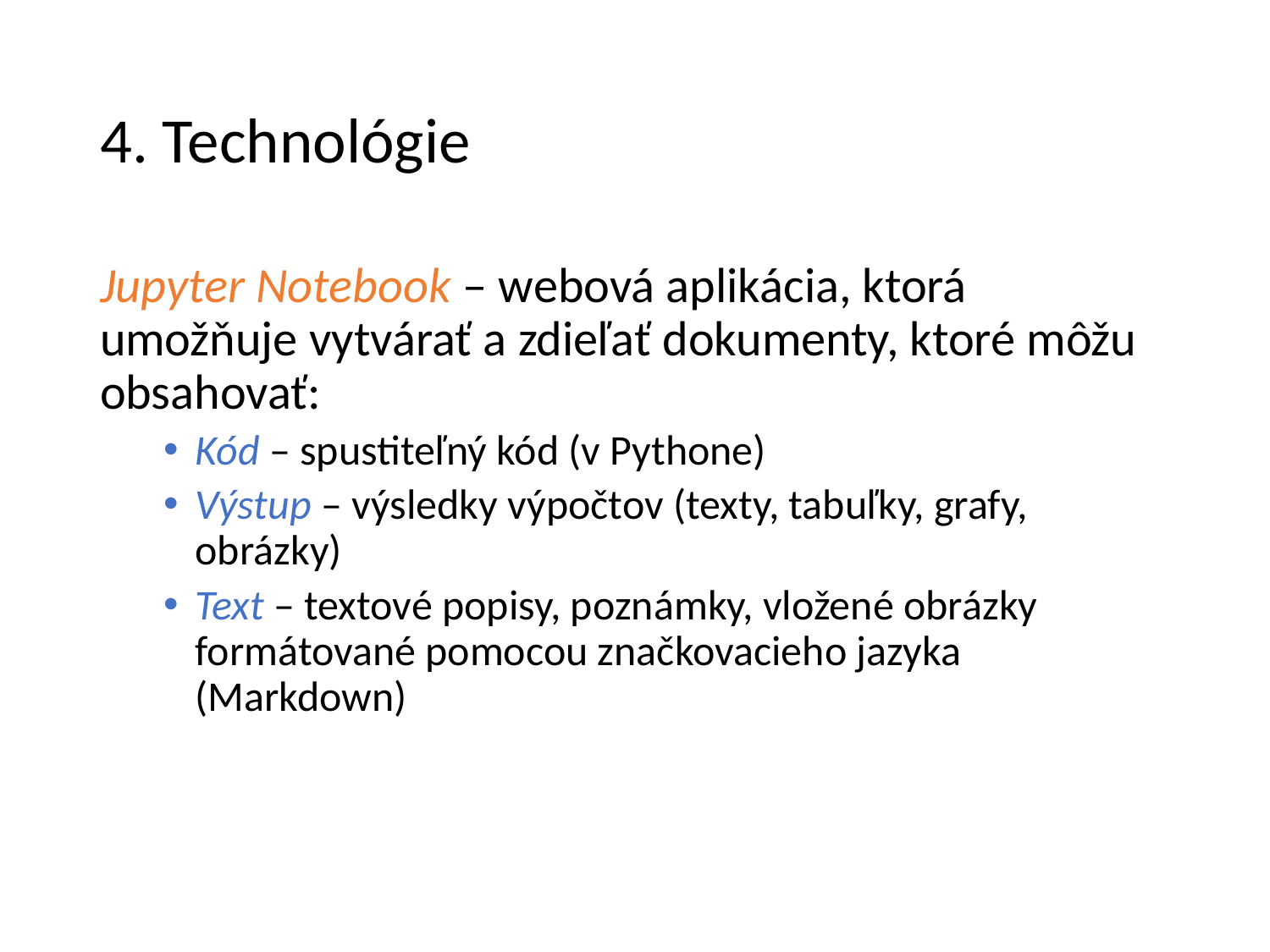

# 4. Technológie
Jupyter Notebook – webová aplikácia, ktorá umožňuje vytvárať a zdieľať dokumenty, ktoré môžu obsahovať:
Kód – spustiteľný kód (v Pythone)
Výstup – výsledky výpočtov (texty, tabuľky, grafy, obrázky)
Text – textové popisy, poznámky, vložené obrázky formátované pomocou značkovacieho jazyka (Markdown)